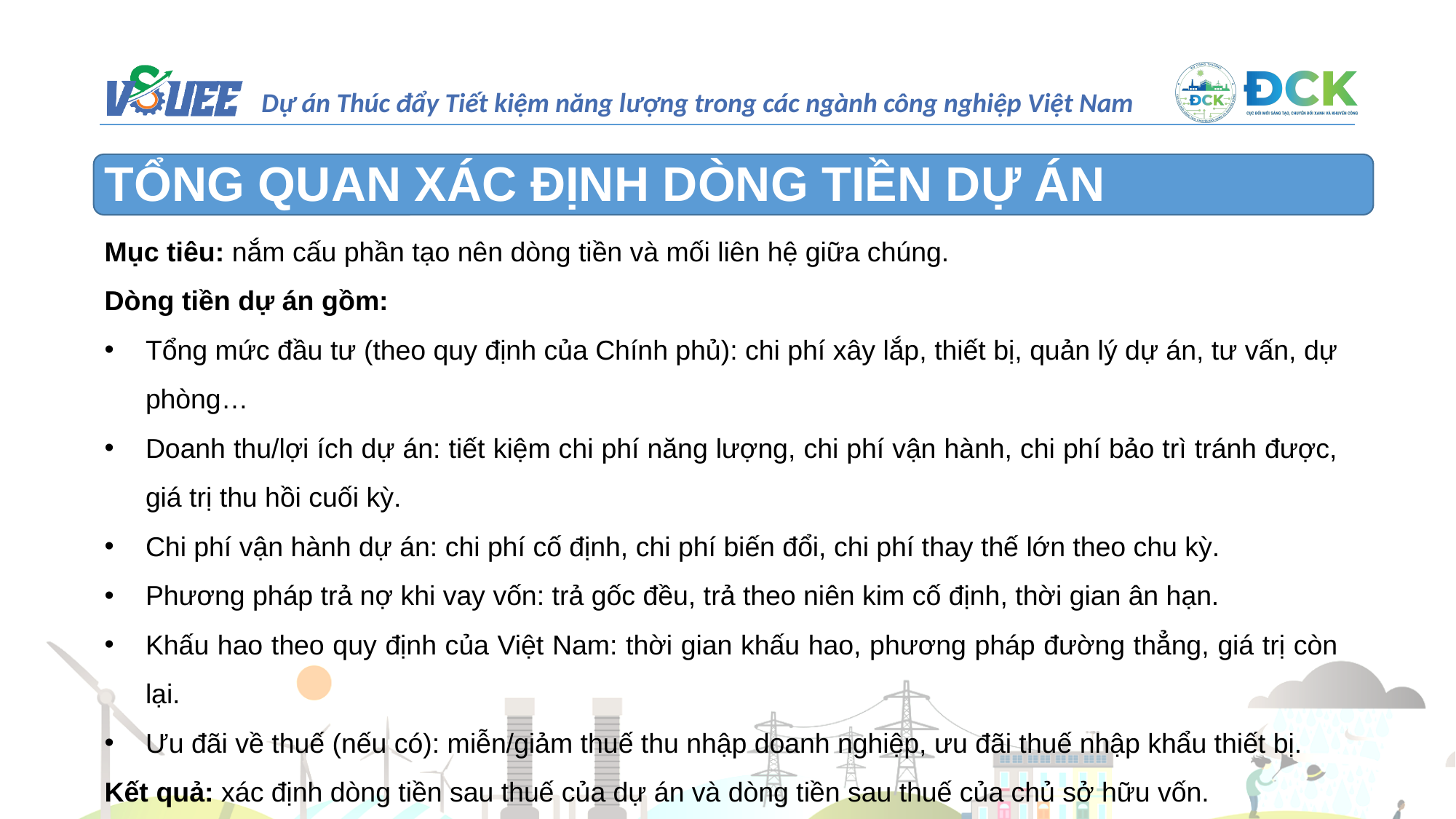

TỔNG QUAN XÁC ĐỊNH DÒNG TIỀN DỰ ÁN
Mục tiêu: nắm cấu phần tạo nên dòng tiền và mối liên hệ giữa chúng.
Dòng tiền dự án gồm:
Tổng mức đầu tư (theo quy định của Chính phủ): chi phí xây lắp, thiết bị, quản lý dự án, tư vấn, dự phòng…
Doanh thu/lợi ích dự án: tiết kiệm chi phí năng lượng, chi phí vận hành, chi phí bảo trì tránh được, giá trị thu hồi cuối kỳ.
Chi phí vận hành dự án: chi phí cố định, chi phí biến đổi, chi phí thay thế lớn theo chu kỳ.
Phương pháp trả nợ khi vay vốn: trả gốc đều, trả theo niên kim cố định, thời gian ân hạn.
Khấu hao theo quy định của Việt Nam: thời gian khấu hao, phương pháp đường thẳng, giá trị còn lại.
Ưu đãi về thuế (nếu có): miễn/giảm thuế thu nhập doanh nghiệp, ưu đãi thuế nhập khẩu thiết bị.
Kết quả: xác định dòng tiền sau thuế của dự án và dòng tiền sau thuế của chủ sở hữu vốn.